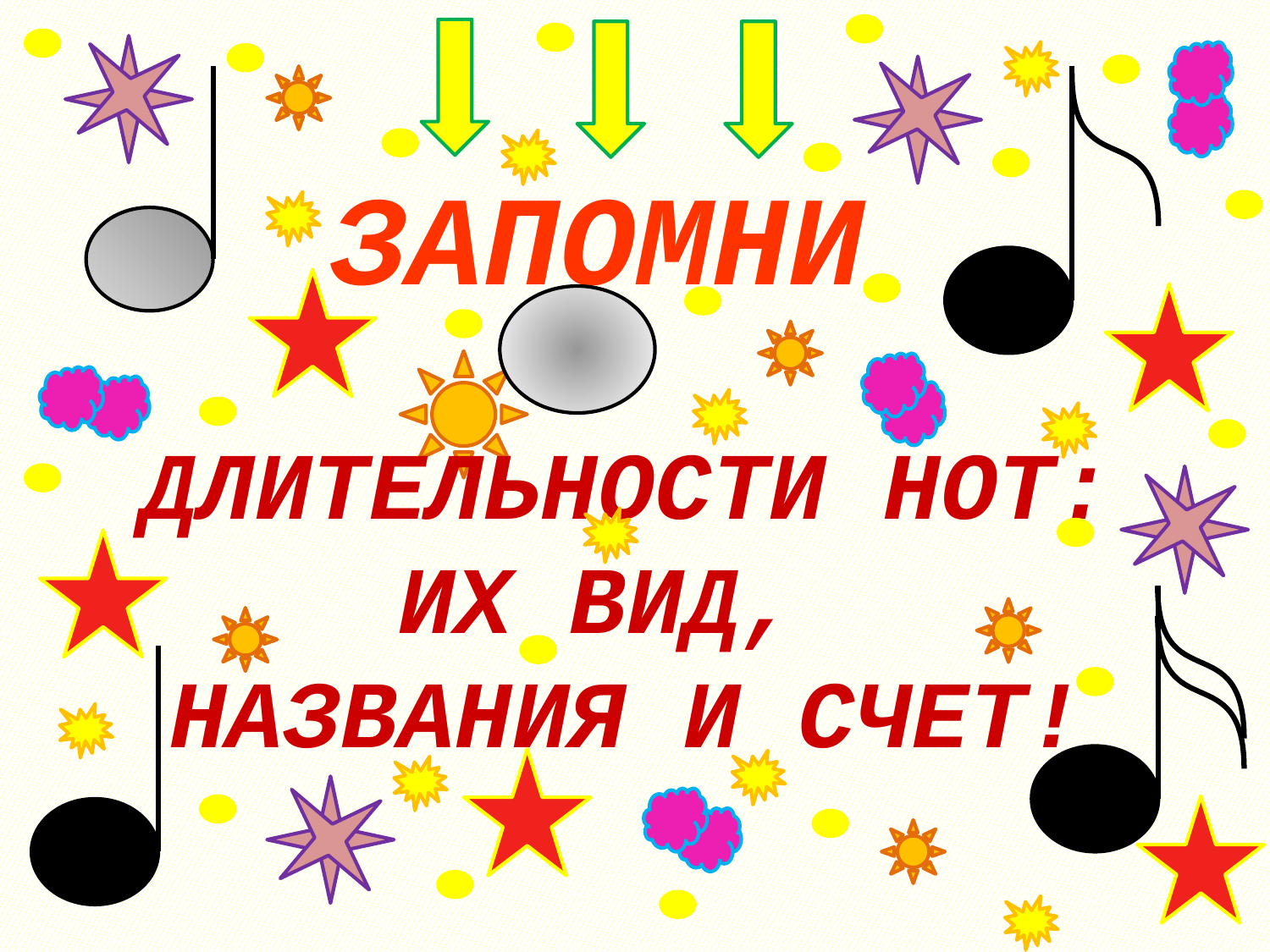

ЗАПОМНИ

ДЛИТЕЛЬНОСТИ НОТ:
ИХ ВИД,
НАЗВАНИЯ И СЧЕТ!